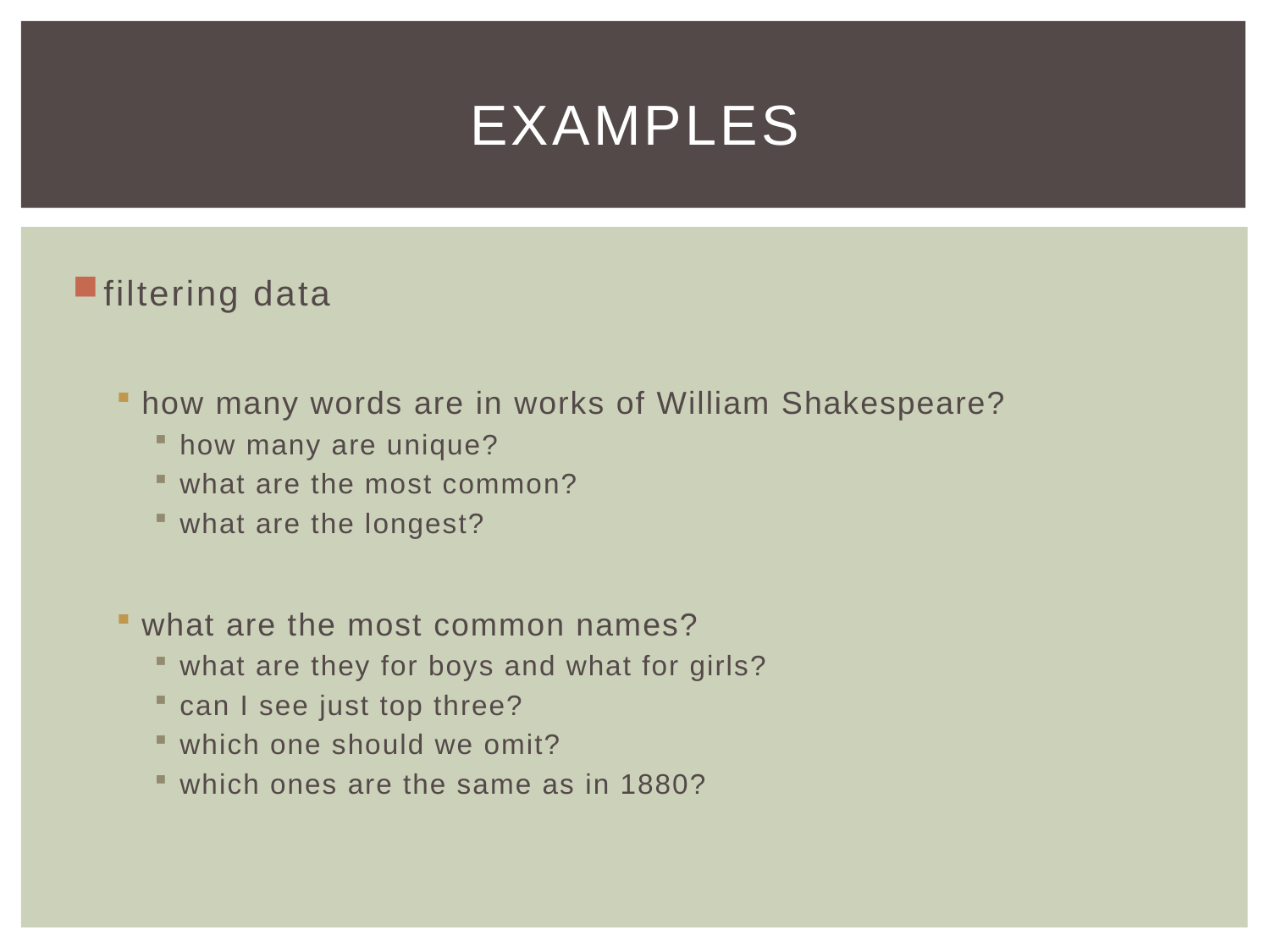

# Examples
filtering data

how many words are in works of William Shakespeare?
how many are unique?
what are the most common?
what are the longest?

what are the most common names?
what are they for boys and what for girls?
can I see just top three?
which one should we omit?
which ones are the same as in 1880?